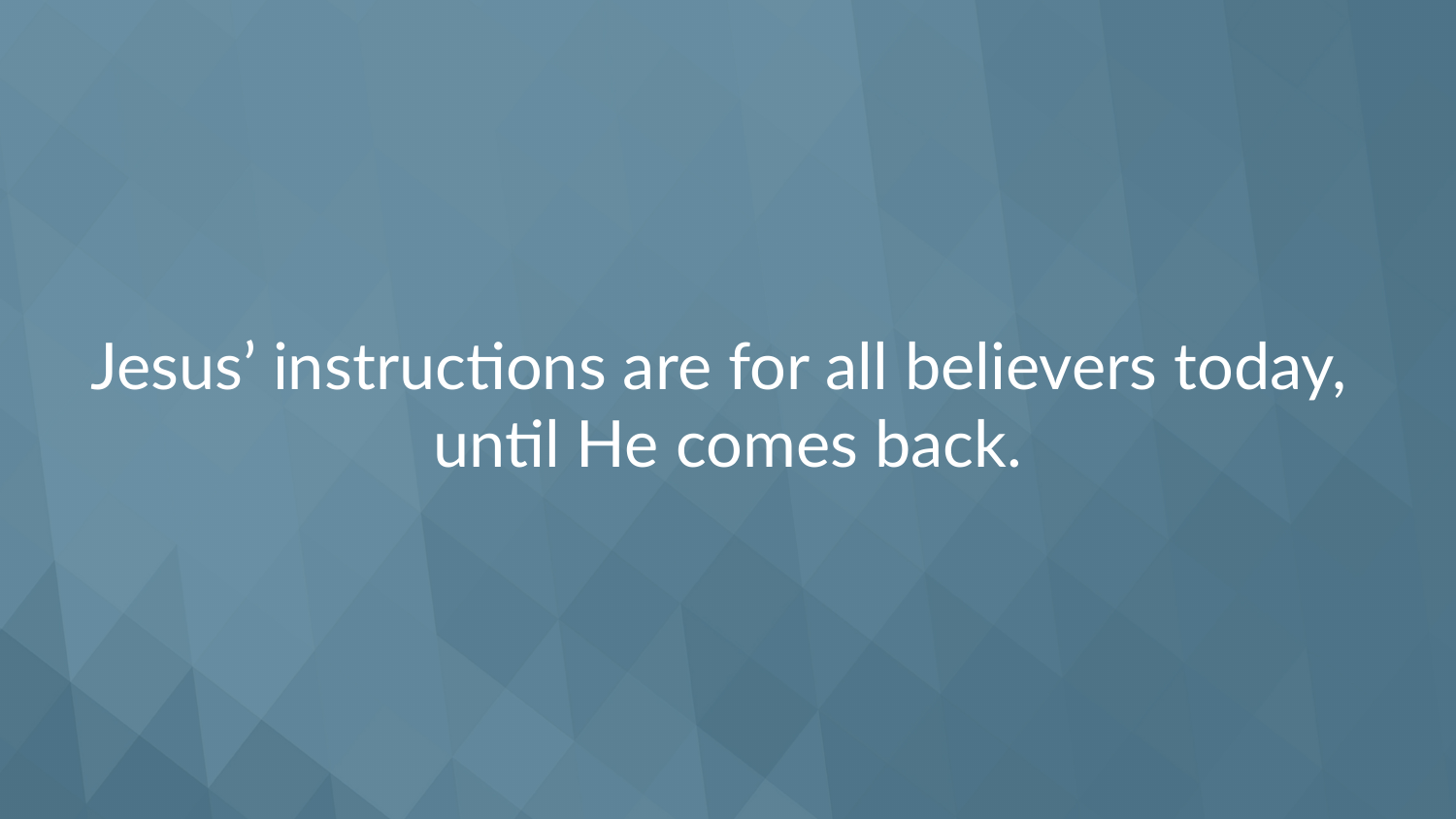

Jesus’ instructions are for all believers today,
until He comes back.